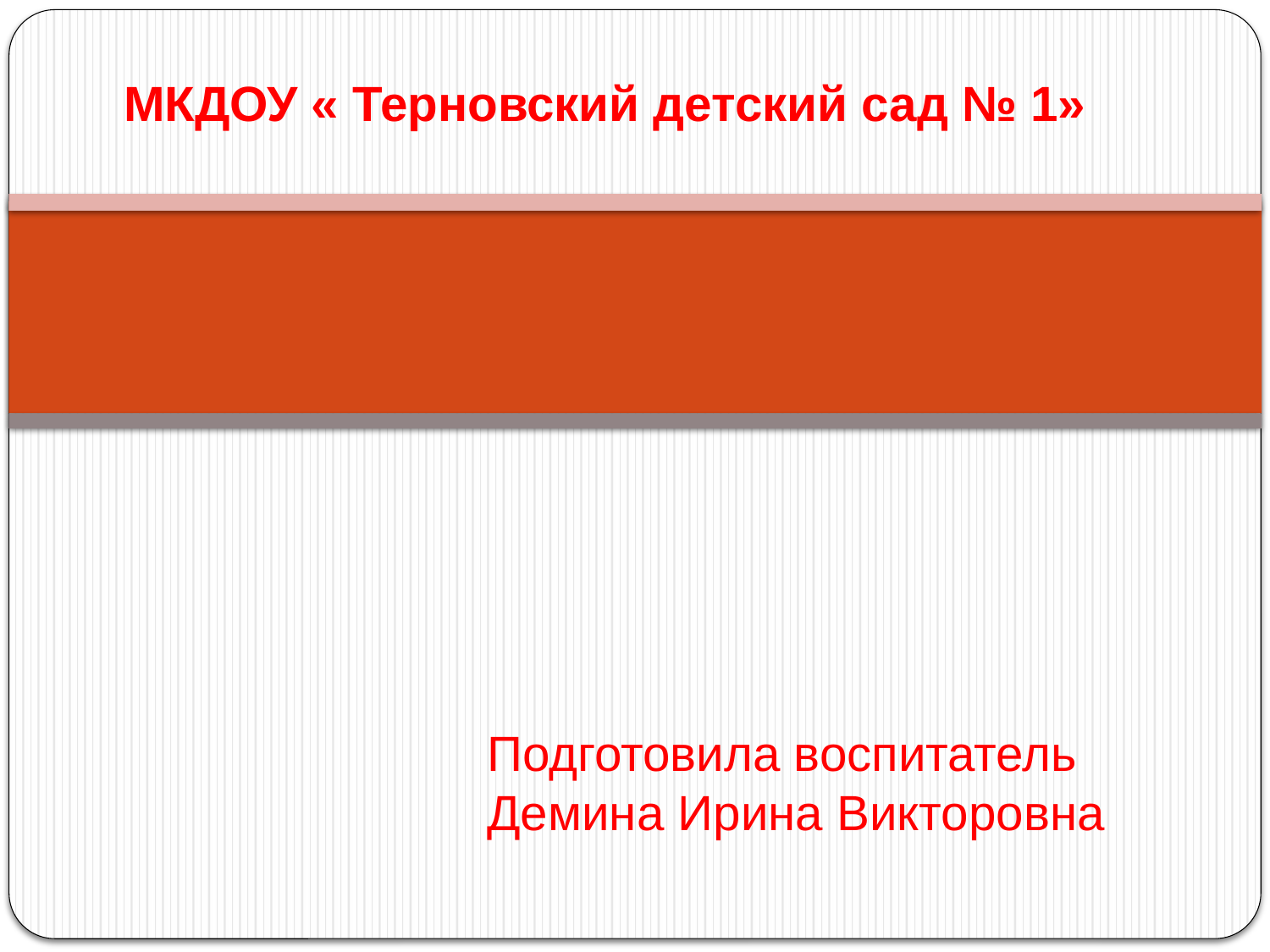

МКДОУ « Терновский детский сад № 1»
Подготовила воспитатель
Демина Ирина Викторовна